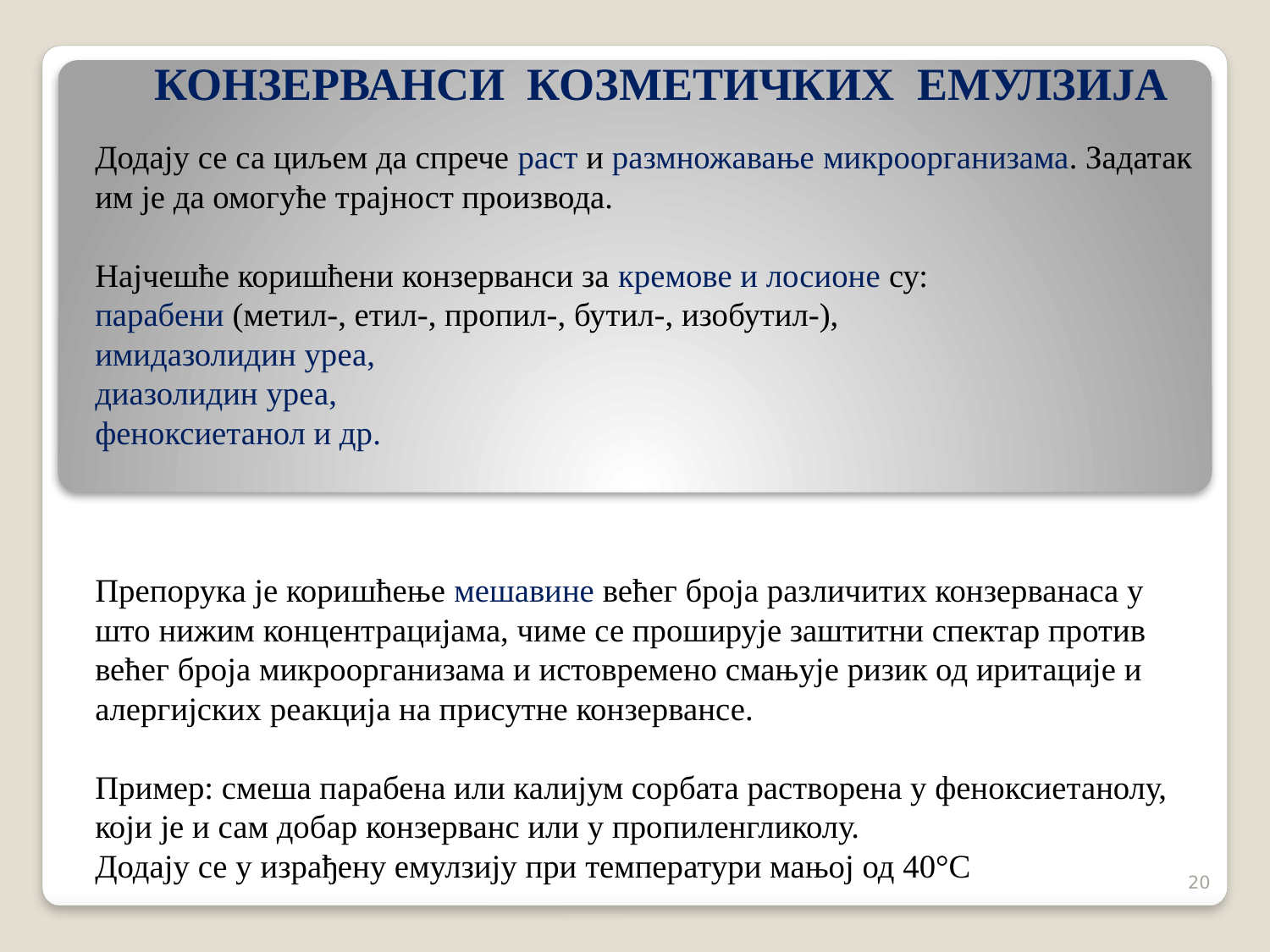

# КОНЗЕРВАНСИ  КОЗМЕТИЧКИХ  ЕМУЛЗИЈА
Додају се са циљем да спрече раст и размножавање микроорганизама. Задатак им је да омогуће трајност производа.

Најчешће коришћени конзерванси за кремове и лосионе су:
парабени (метил-, етил-, пропил-, бутил-, изобутил-),
имидазолидин уреа,
диазолидин уреа,
феноксиетанол и др.

Препорука је коришћење мешавине већег броја различитих конзерванаса у што нижим концентрацијама, чиме се проширује заштитни спектар против већег броја микроорганизама и истовремено смањује ризик од иритације и алергијских реакција на присутне конзервансе.

Пример: смеша парабена или калијум сорбата растворена у феноксиетанолу, који је и сам добар конзерванс или у пропиленгликолу.
Додају се у израђену емулзију при температури мањој од 40°С
20